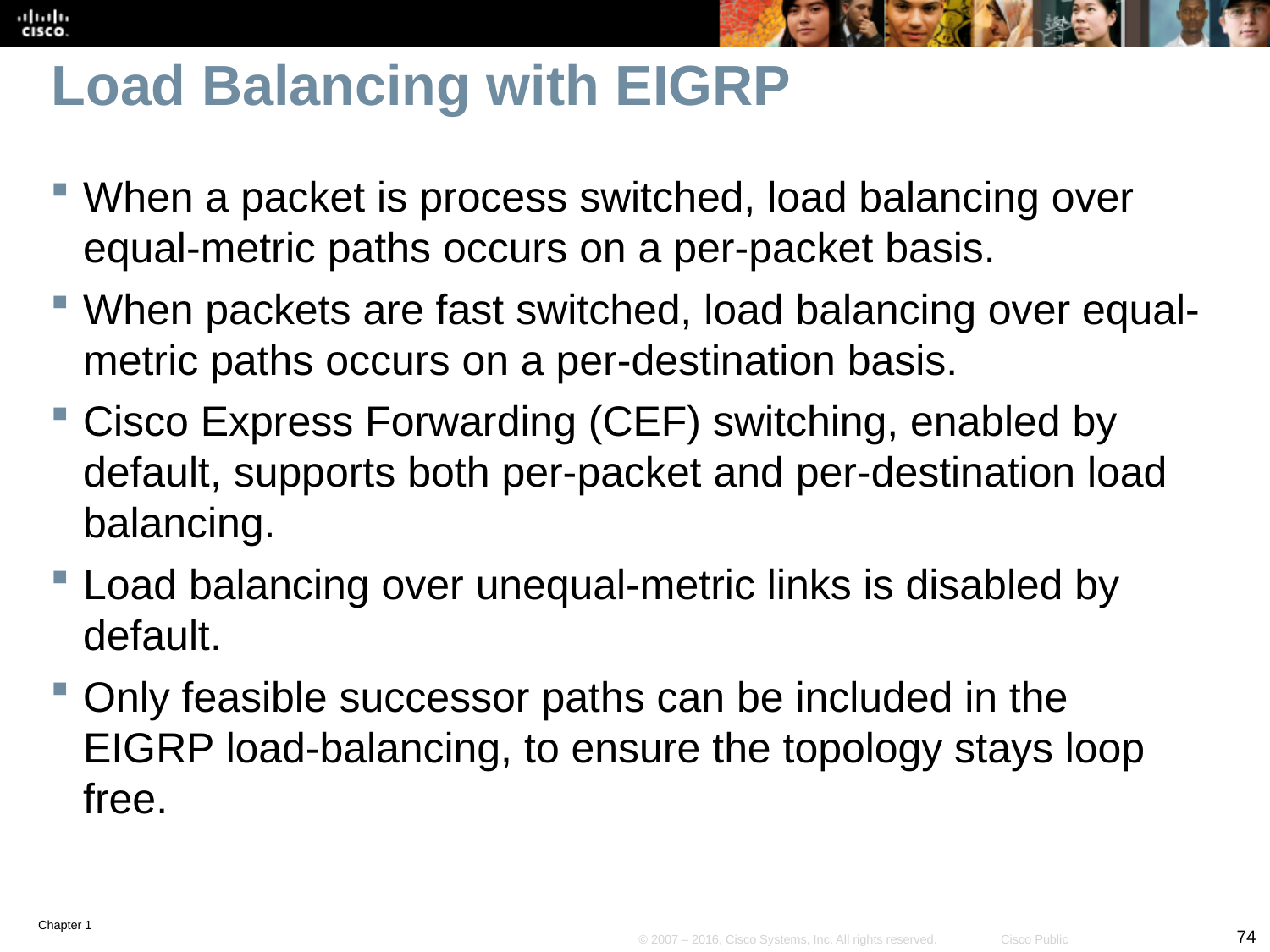

# Load Balancing with EIGRP
When a packet is process switched, load balancing over equal-metric paths occurs on a per-packet basis.
When packets are fast switched, load balancing over equal-metric paths occurs on a per-destination basis.
Cisco Express Forwarding (CEF) switching, enabled by default, supports both per-packet and per-destination load balancing.
Load balancing over unequal-metric links is disabled by default.
Only feasible successor paths can be included in the EIGRP load-balancing, to ensure the topology stays loop free.